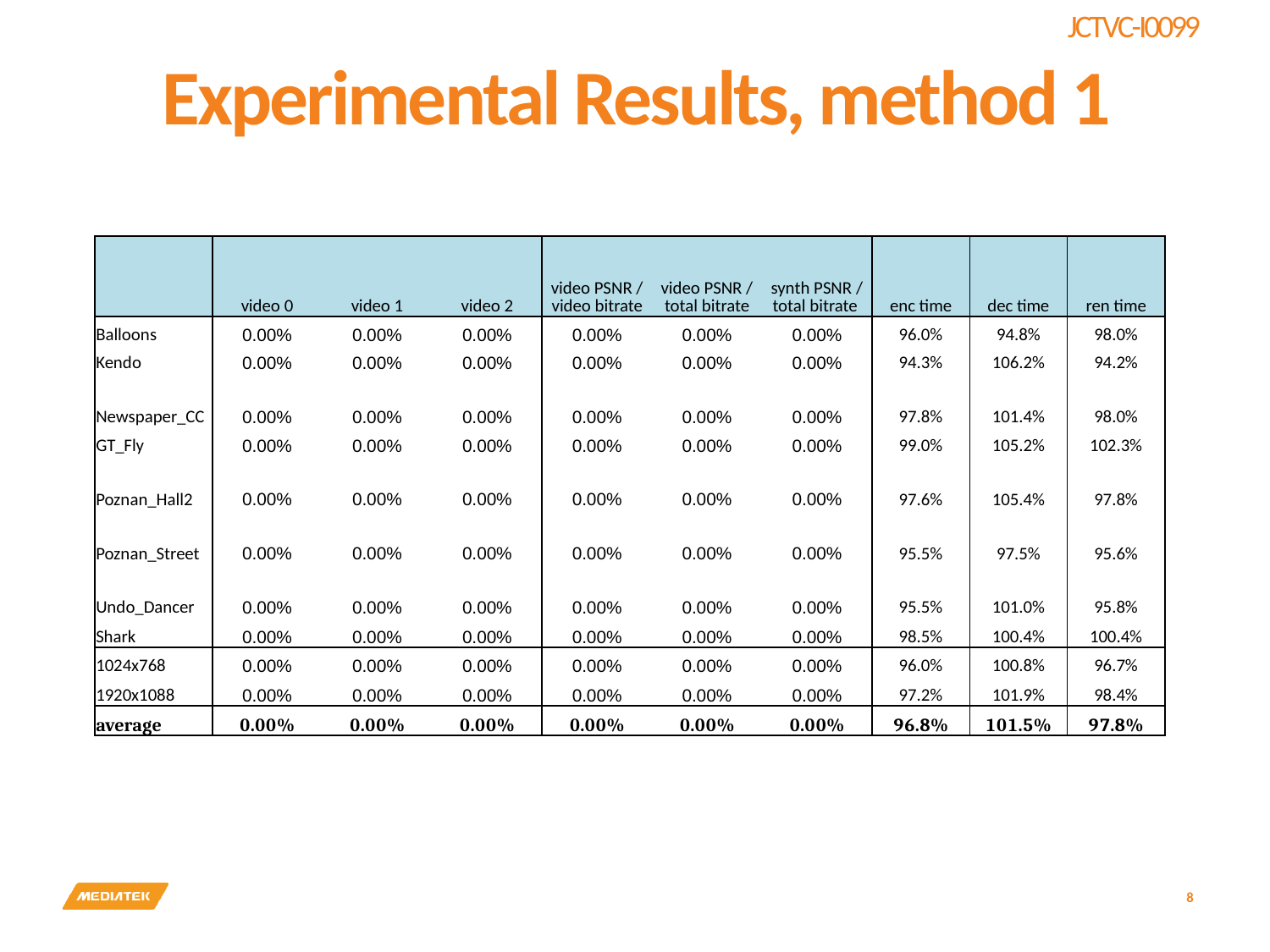

# Experimental Results, method 1
|  | video 0 | video 1 | video 2 | video PSNR / video bitrate | video PSNR / total bitrate | synth PSNR / total bitrate | enc time | dec time | ren time |
| --- | --- | --- | --- | --- | --- | --- | --- | --- | --- |
| Balloons | 0.00% | 0.00% | 0.00% | 0.00% | 0.00% | 0.00% | 96.0% | 94.8% | 98.0% |
| Kendo | 0.00% | 0.00% | 0.00% | 0.00% | 0.00% | 0.00% | 94.3% | 106.2% | 94.2% |
| Newspaper\_CC | 0.00% | 0.00% | 0.00% | 0.00% | 0.00% | 0.00% | 97.8% | 101.4% | 98.0% |
| GT\_Fly | 0.00% | 0.00% | 0.00% | 0.00% | 0.00% | 0.00% | 99.0% | 105.2% | 102.3% |
| Poznan\_Hall2 | 0.00% | 0.00% | 0.00% | 0.00% | 0.00% | 0.00% | 97.6% | 105.4% | 97.8% |
| Poznan\_Street | 0.00% | 0.00% | 0.00% | 0.00% | 0.00% | 0.00% | 95.5% | 97.5% | 95.6% |
| Undo\_Dancer | 0.00% | 0.00% | 0.00% | 0.00% | 0.00% | 0.00% | 95.5% | 101.0% | 95.8% |
| Shark | 0.00% | 0.00% | 0.00% | 0.00% | 0.00% | 0.00% | 98.5% | 100.4% | 100.4% |
| 1024x768 | 0.00% | 0.00% | 0.00% | 0.00% | 0.00% | 0.00% | 96.0% | 100.8% | 96.7% |
| 1920x1088 | 0.00% | 0.00% | 0.00% | 0.00% | 0.00% | 0.00% | 97.2% | 101.9% | 98.4% |
| average | 0.00% | 0.00% | 0.00% | 0.00% | 0.00% | 0.00% | 96.8% | 101.5% | 97.8% |
8